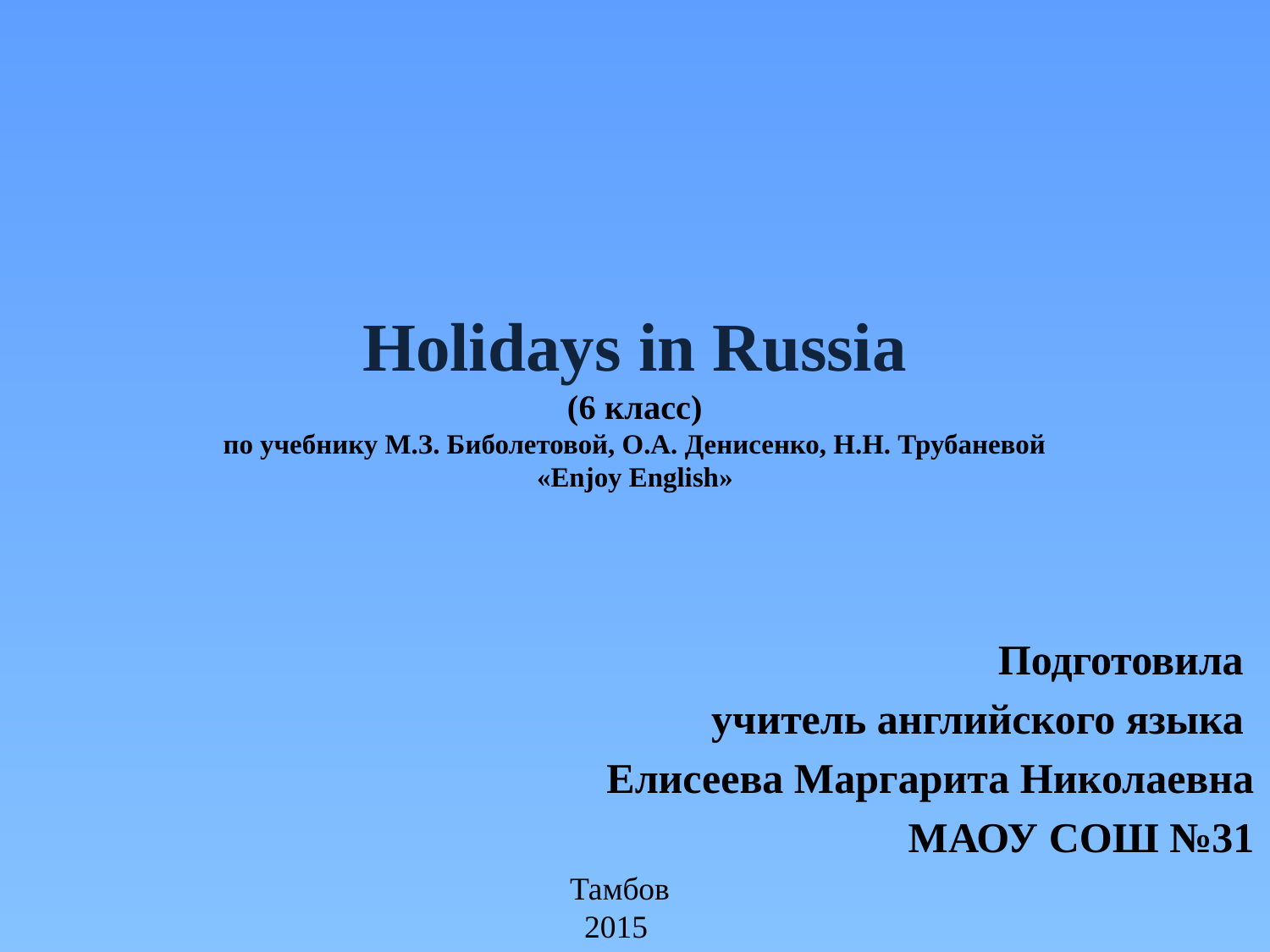

# Holidays in Russia (6 класс) по учебнику М.З. Биболетовой, О.А. Денисенко, Н.Н. Трубаневой «Enjoy English»
Подготовила
учитель английского языка
Елисеева Маргарита Николаевна
МАОУ СОШ №31
Тамбов
2015